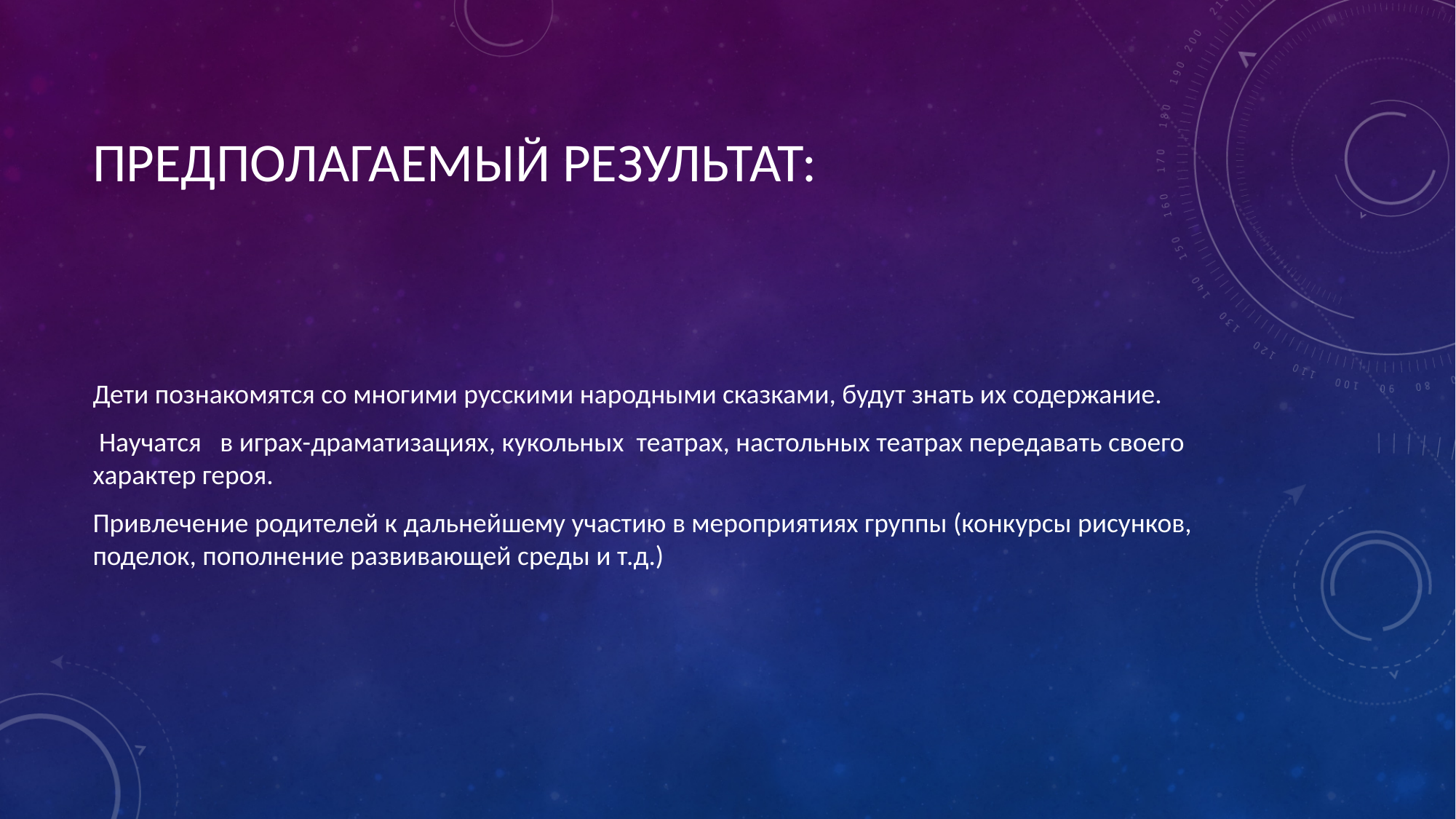

# Предполагаемый результат:
Дети познакомятся со многими русскими народными сказками, будут знать их содержание.
 Научатся   в играх-драматизациях, кукольных  театрах, настольных театрах передавать своего  характер героя.
Привлечение родителей к дальнейшему участию в мероприятиях группы (конкурсы рисунков, поделок, пополнение развивающей среды и т.д.)